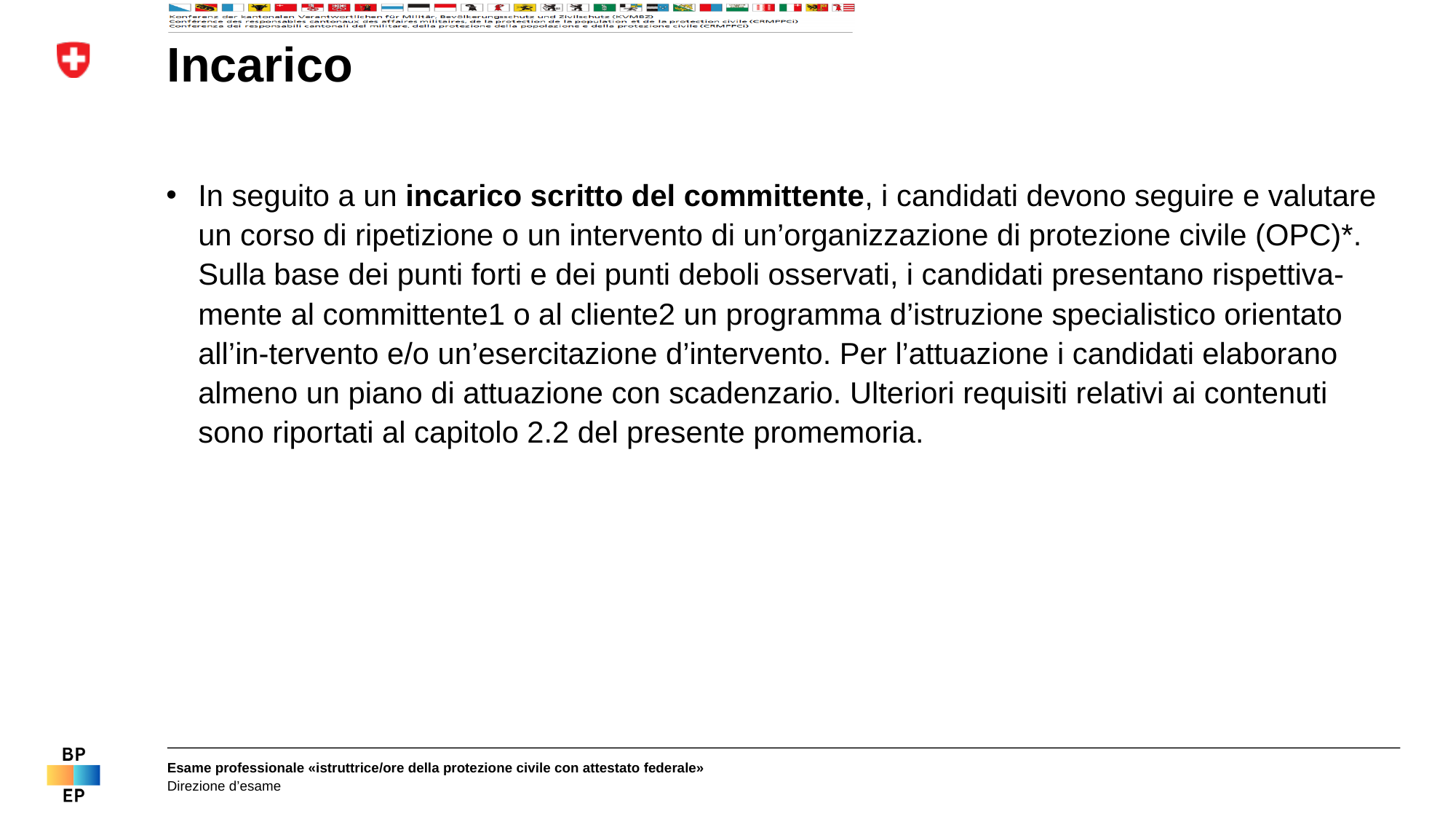

# Incarico
In seguito a un incarico scritto del committente, i candidati devono seguire e valutare un corso di ripetizione o un intervento di un’organizzazione di protezione civile (OPC)*. Sulla base dei punti forti e dei punti deboli osservati, i candidati presentano rispettiva-mente al committente1 o al cliente2 un programma d’istruzione specialistico orientato all’in-tervento e/o un’esercitazione d’intervento. Per l’attuazione i candidati elaborano almeno un piano di attuazione con scadenzario. Ulteriori requisiti relativi ai contenuti sono riportati al capitolo 2.2 del presente promemoria.

Esame professionale «istruttrice/ore della protezione civile con attestato federale»
Direzione d’esame